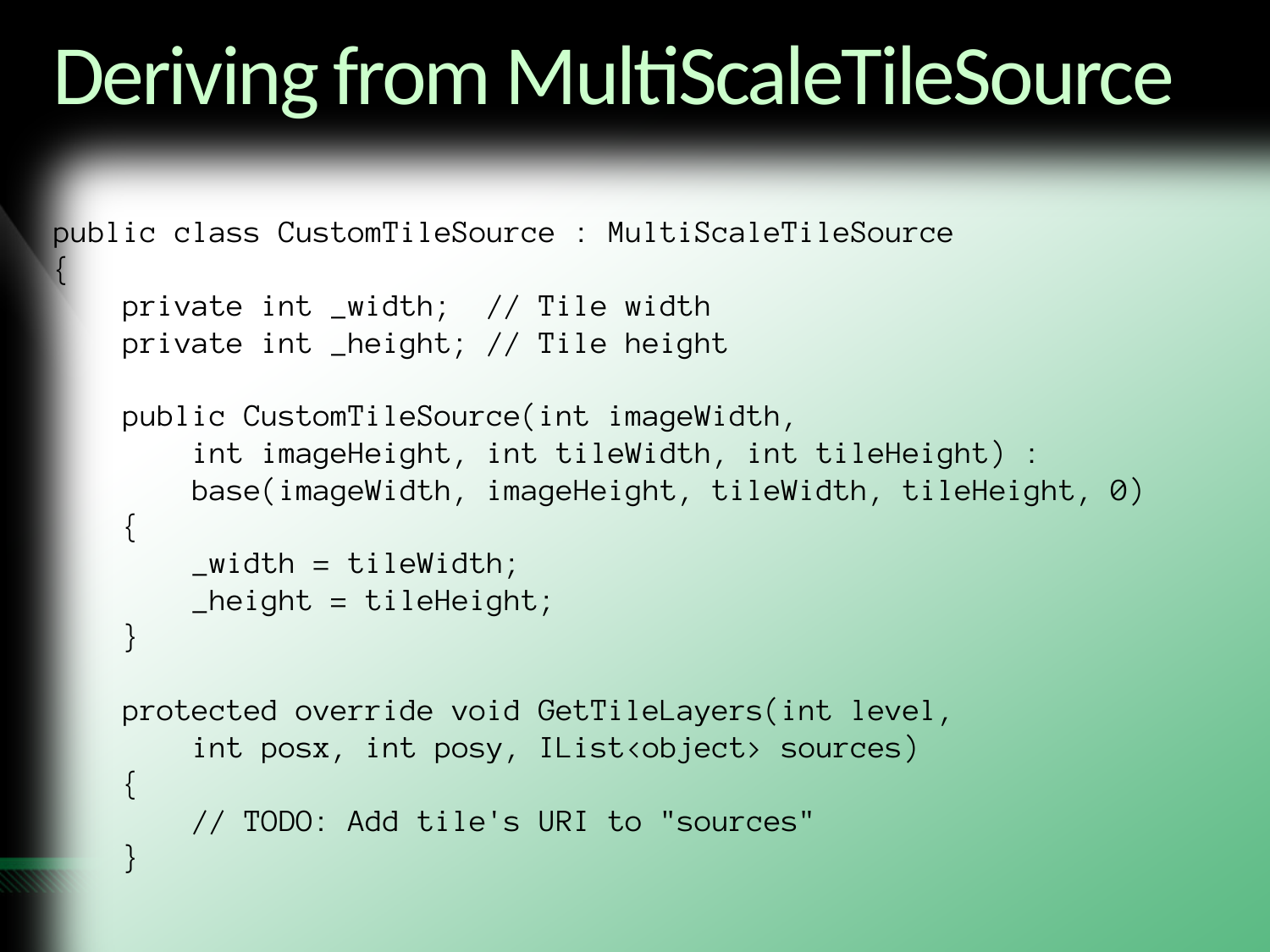

# Deriving from MultiScaleTileSource
public class CustomTileSource : MultiScaleTileSource
{
    private int _width;  // Tile width
    private int _height; // Tile height

    public CustomTileSource(int imageWidth,
        int imageHeight, int tileWidth, int tileHeight) :
        base(imageWidth, imageHeight, tileWidth, tileHeight, 0)
    {
        _width = tileWidth;
        _height = tileHeight;
    }

    protected override void GetTileLayers(int level,
        int posx, int posy, IList<object> sources)
    {
        // TODO: Add tile's URI to "sources"
    }